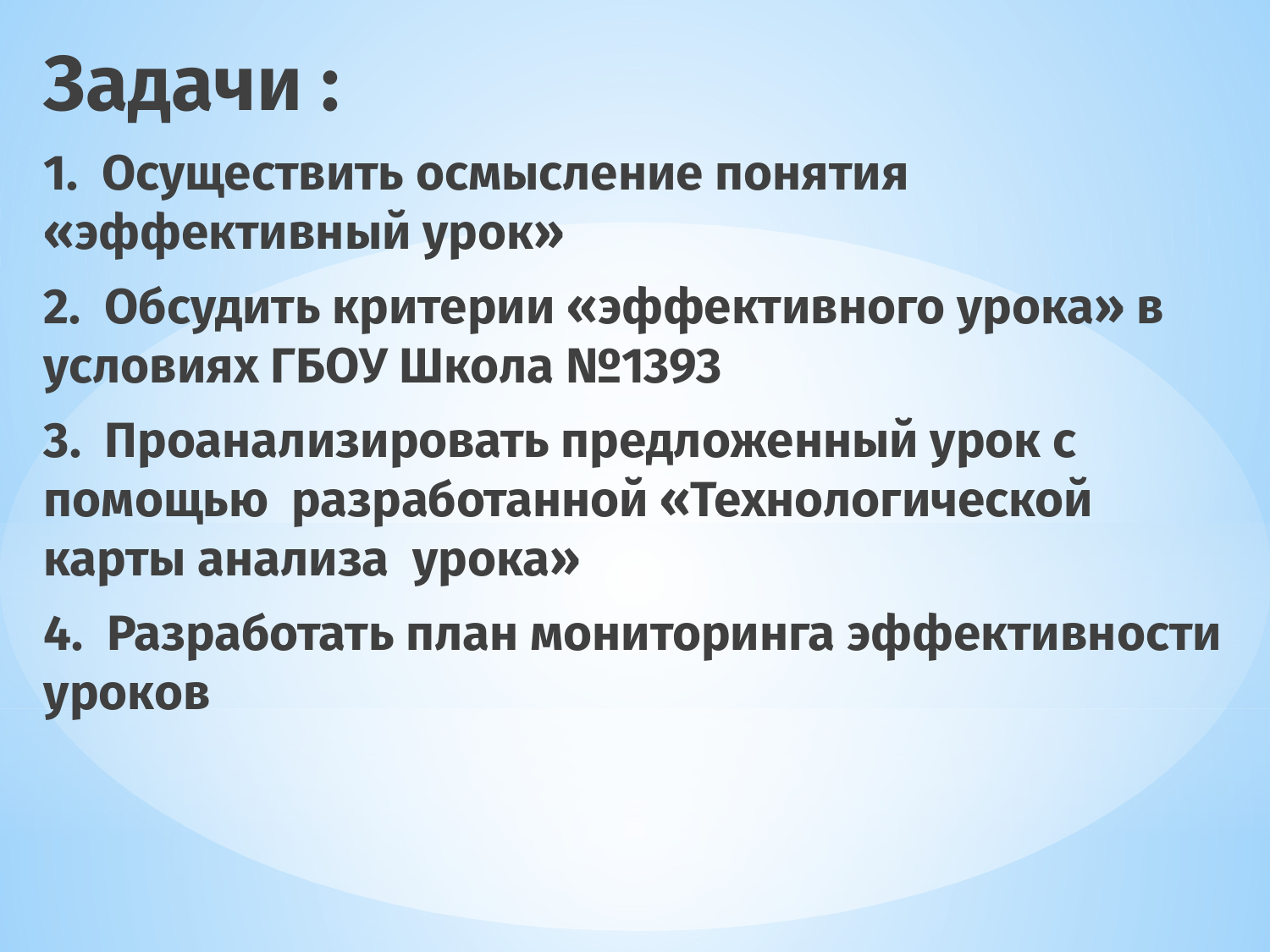

Задачи :
1.  Осуществить осмысление понятия «эффективный урок»
2.  Обсудить критерии «эффективного урока» в условиях ГБОУ Школа №1393
3.  Проанализировать предложенный урок с помощью  разработанной «Технологической  карты анализа  урока»
4.  Разработать план мониторинга эффективности уроков